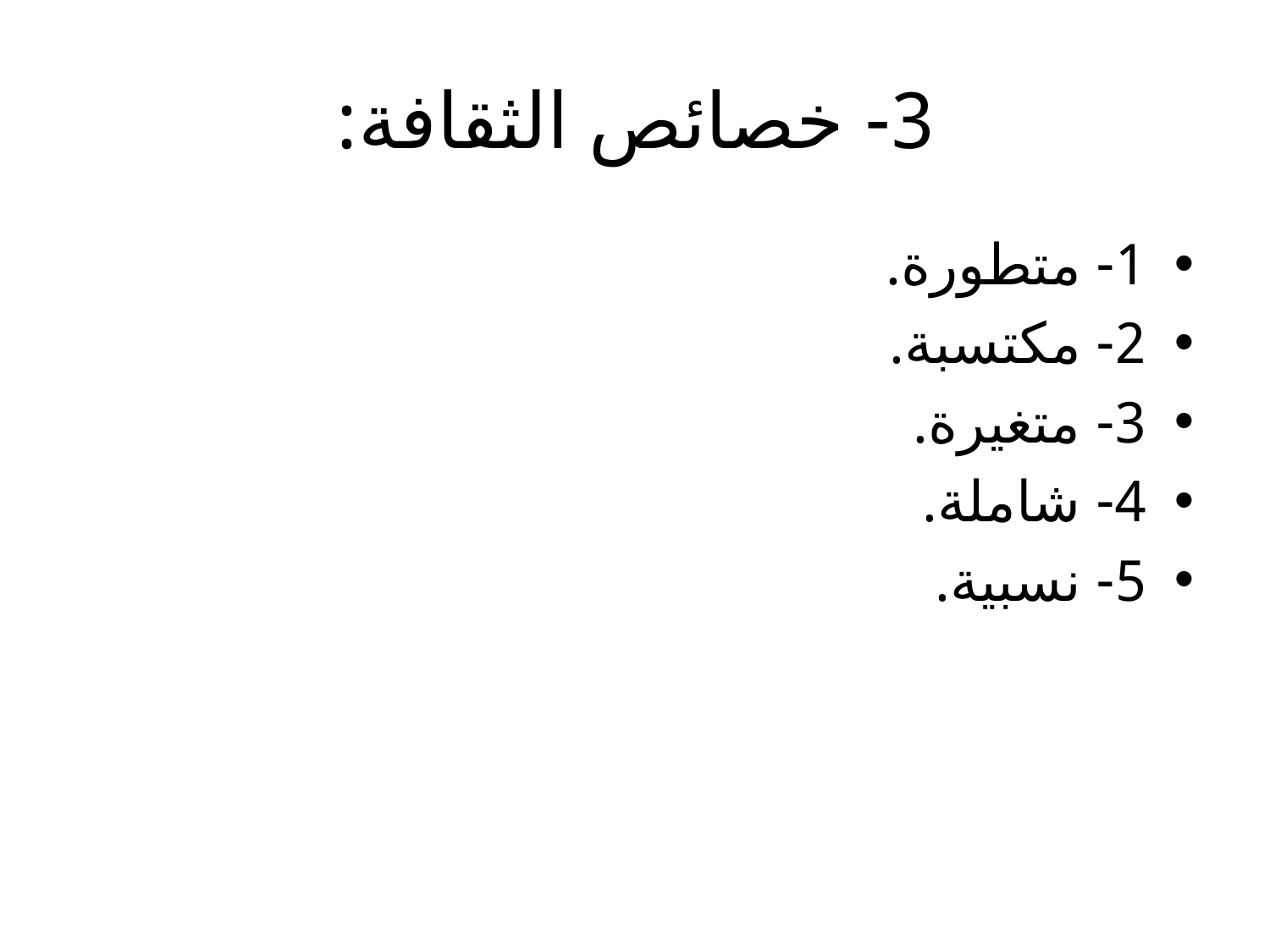

# 3- خصائص الثقافة:
1- متطورة.
2- مكتسبة.
3- متغيرة.
4- شاملة.
5- نسبية.